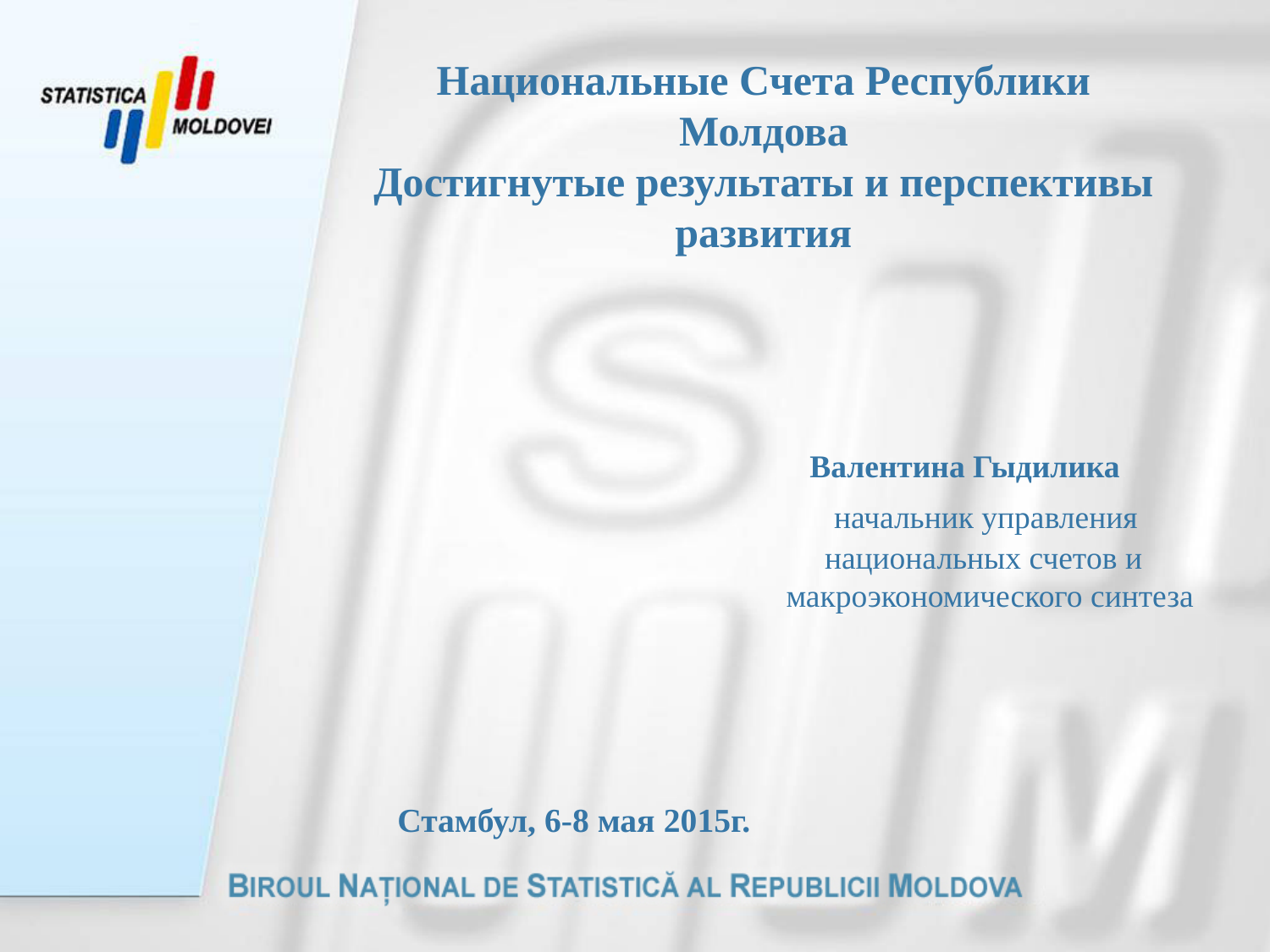

Национальные Счета Республики Молдова
Достигнутые результаты и перспективы развития

                                  Валентина Гыдилика
			  начальник управления
 			   национальных счетов и
                                                    макроэкономического синтеза

Стамбул, 6-8 мая 2015г.